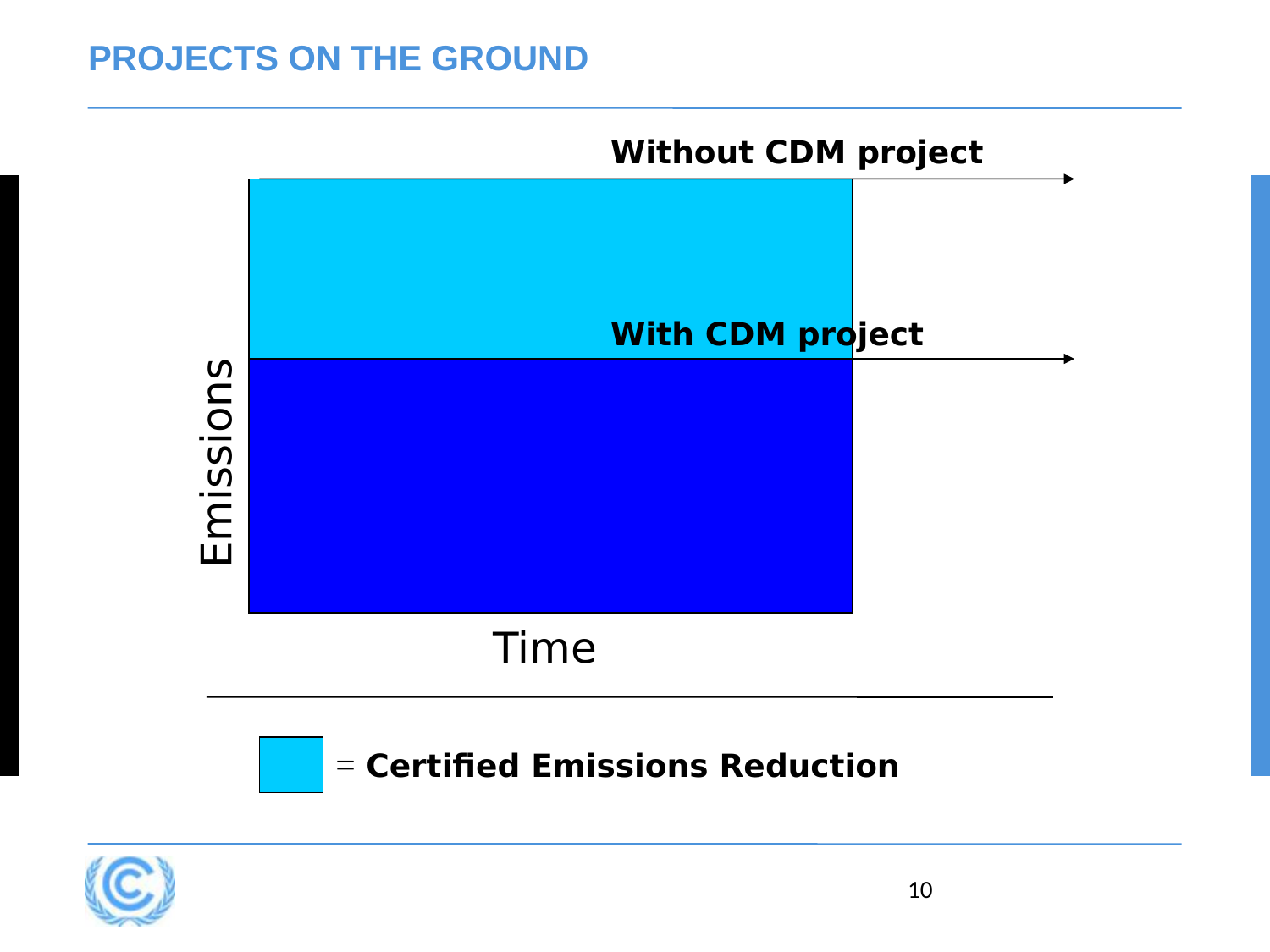

# PROJECTS ON THE GROUND
Without CDM project

With CDM project
Emissions

Time

= Certified Emissions Reduction

10